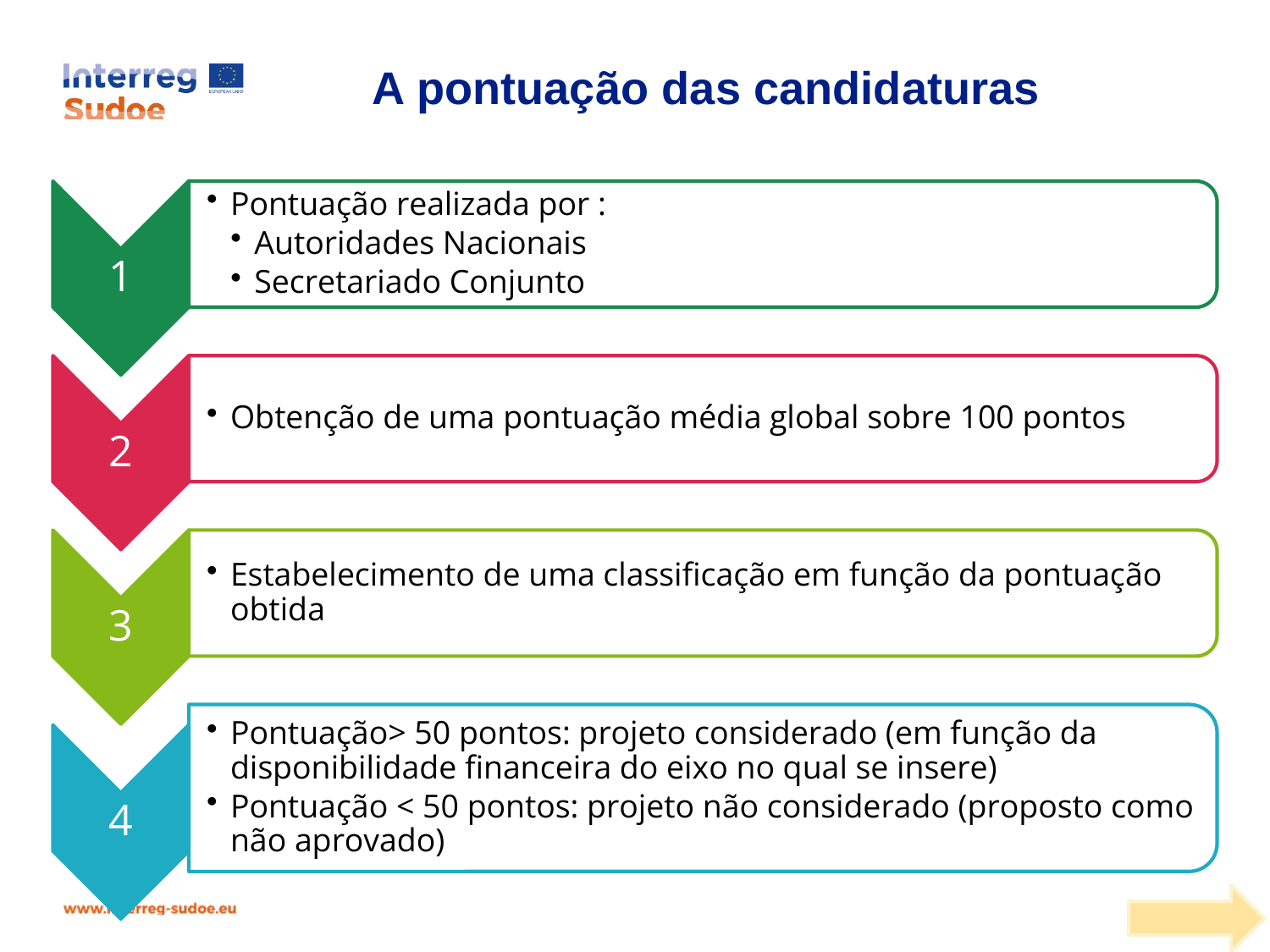

A pontuação das candidaturas
1
Pontuação realizada por :
Autoridades Nacionais
Secretariado Conjunto
2
Obtenção de uma pontuação média global sobre 100 pontos
3
Estabelecimento de uma classificação em função da pontuação obtida
4
Pontuação> 50 pontos: projeto considerado (em função da disponibilidade financeira do eixo no qual se insere)
Pontuação < 50 pontos: projeto não considerado (proposto como não aprovado)